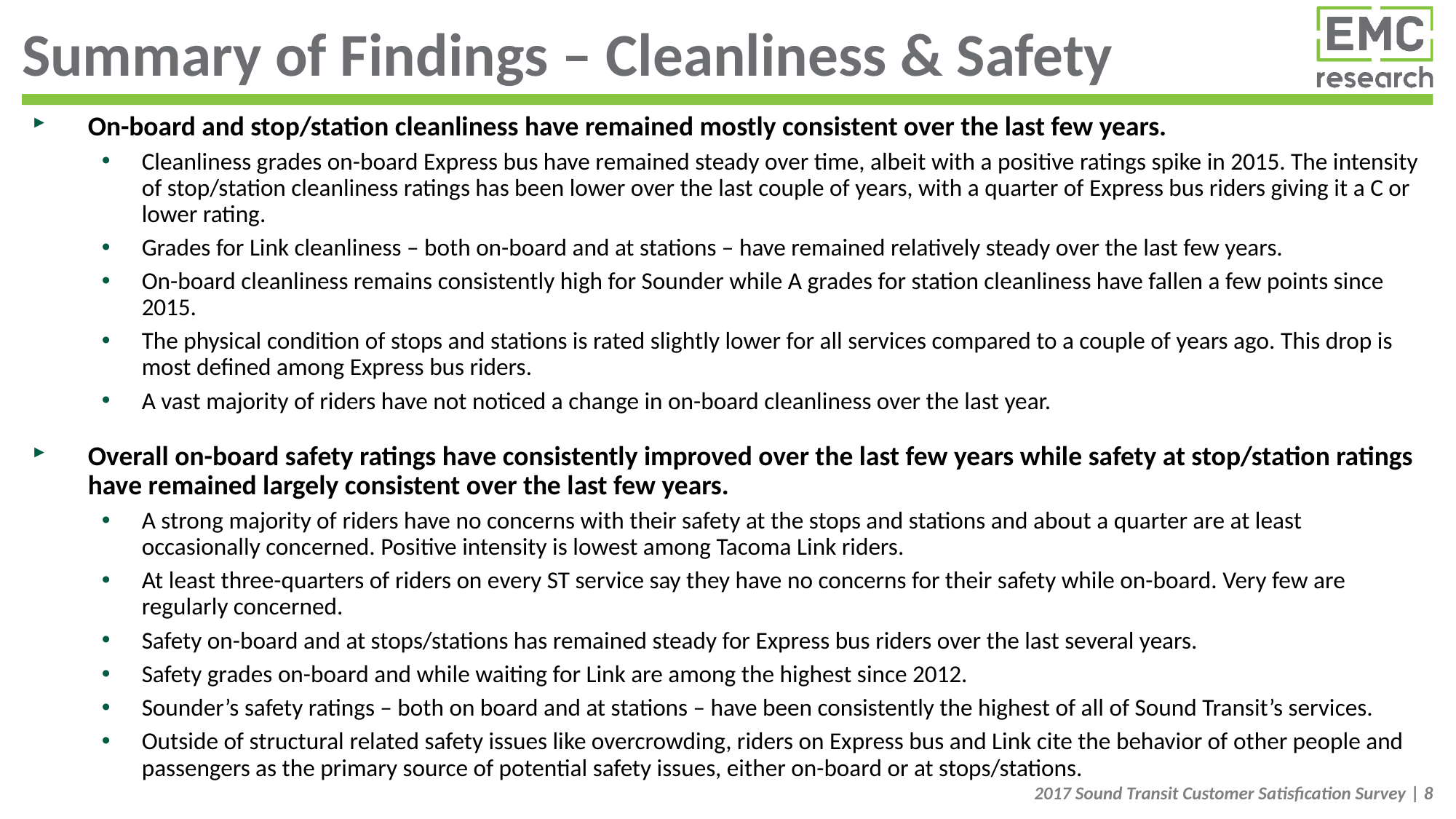

# Summary of Findings – Cleanliness & Safety
On-board and stop/station cleanliness have remained mostly consistent over the last few years.
Cleanliness grades on-board Express bus have remained steady over time, albeit with a positive ratings spike in 2015. The intensity of stop/station cleanliness ratings has been lower over the last couple of years, with a quarter of Express bus riders giving it a C or lower rating.
Grades for Link cleanliness – both on-board and at stations – have remained relatively steady over the last few years.
On-board cleanliness remains consistently high for Sounder while A grades for station cleanliness have fallen a few points since 2015.
The physical condition of stops and stations is rated slightly lower for all services compared to a couple of years ago. This drop is most defined among Express bus riders.
A vast majority of riders have not noticed a change in on-board cleanliness over the last year.
Overall on-board safety ratings have consistently improved over the last few years while safety at stop/station ratings have remained largely consistent over the last few years.
A strong majority of riders have no concerns with their safety at the stops and stations and about a quarter are at least occasionally concerned. Positive intensity is lowest among Tacoma Link riders.
At least three-quarters of riders on every ST service say they have no concerns for their safety while on-board. Very few are regularly concerned.
Safety on-board and at stops/stations has remained steady for Express bus riders over the last several years.
Safety grades on-board and while waiting for Link are among the highest since 2012.
Sounder’s safety ratings – both on board and at stations – have been consistently the highest of all of Sound Transit’s services.
Outside of structural related safety issues like overcrowding, riders on Express bus and Link cite the behavior of other people and passengers as the primary source of potential safety issues, either on-board or at stops/stations.